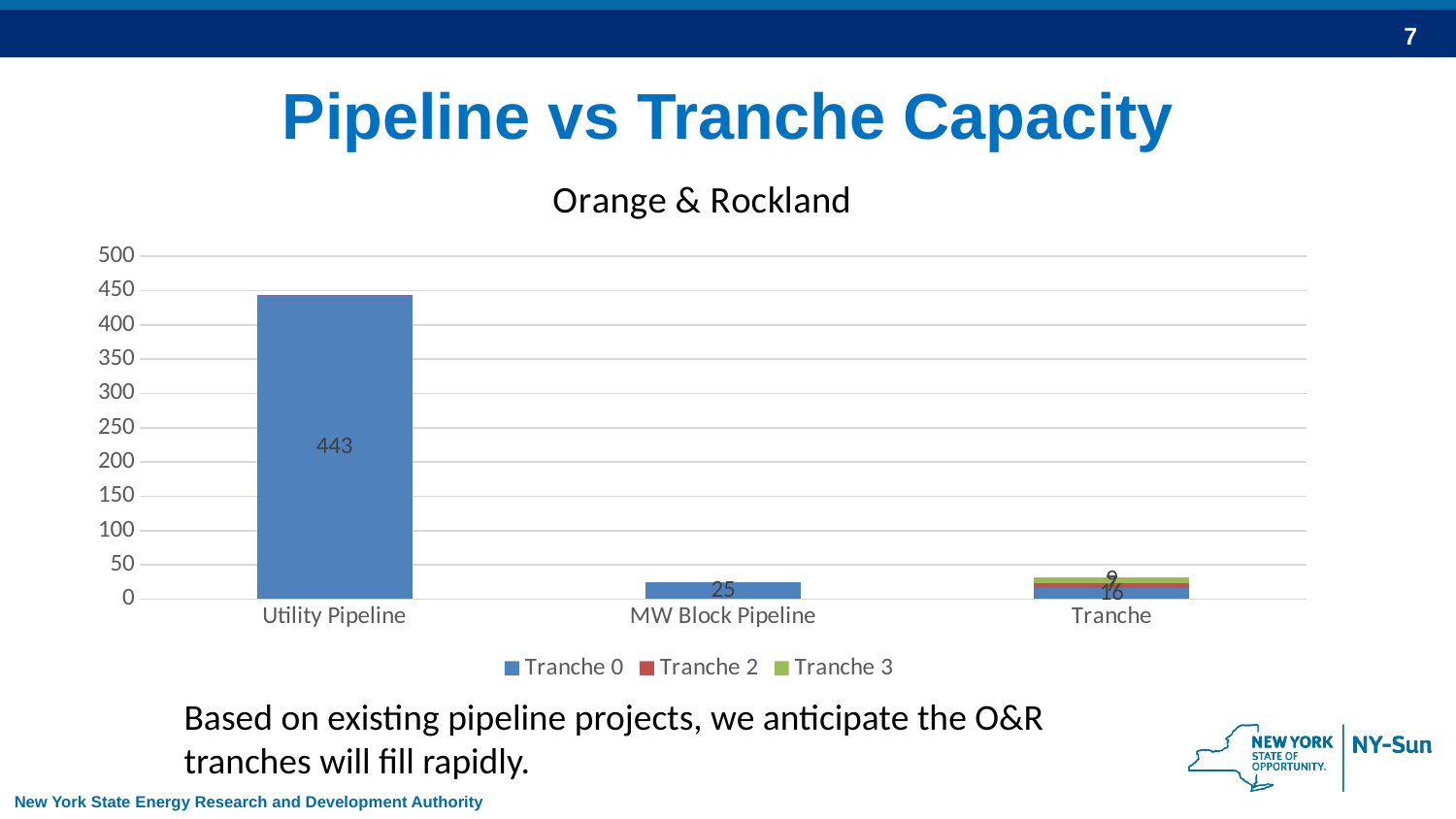

Pipeline vs Tranche Capacity

[unsupported chart]

Based on existing pipeline projects, we anticipate the O&R tranches will fill rapidly.